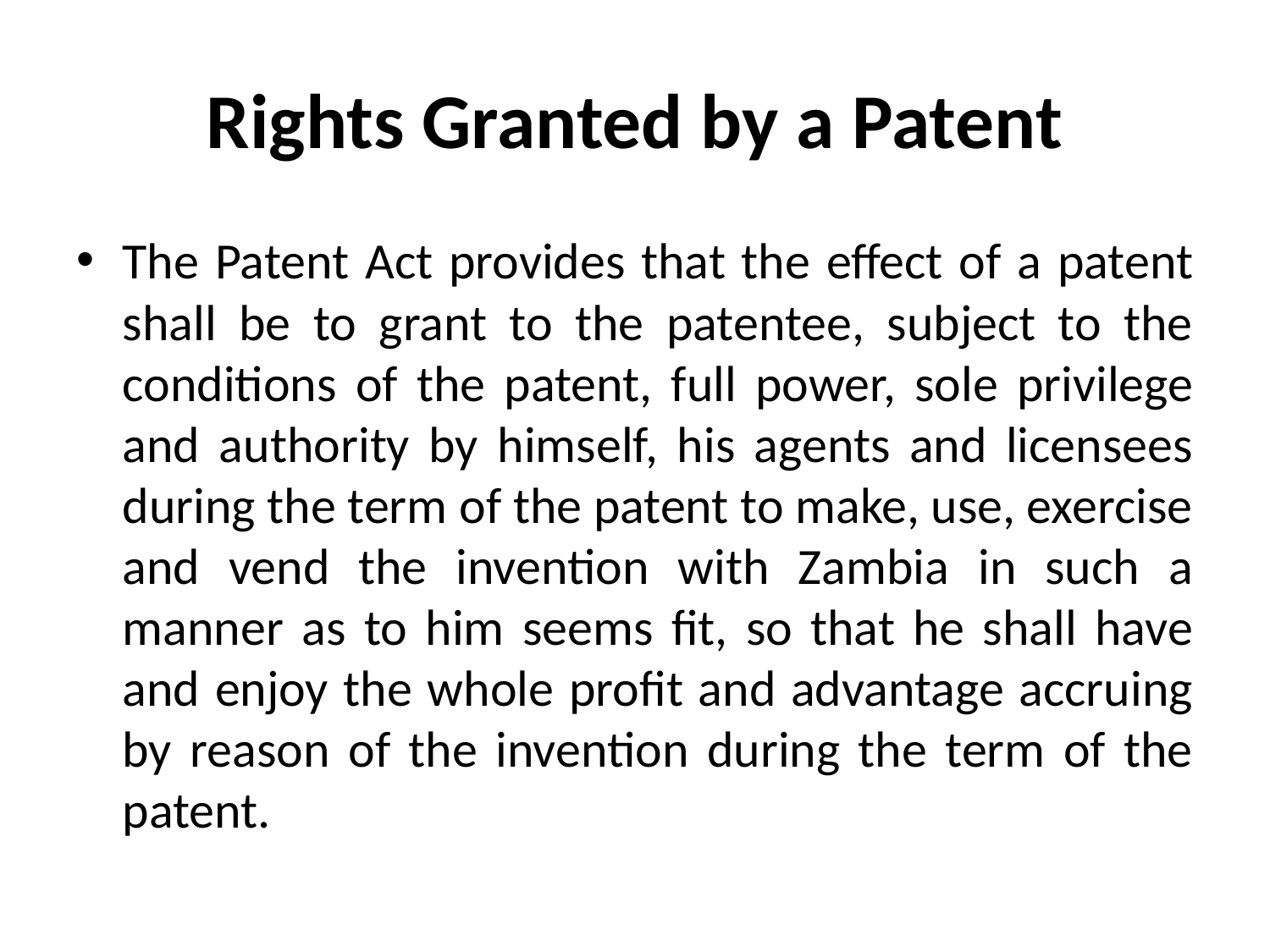

# Rights Granted by a Patent
The Patent Act provides that the effect of a patent shall be to grant to the patentee, subject to the conditions of the patent, full power, sole privilege and authority by himself, his agents and licensees during the term of the patent to make, use, exercise and vend the invention with Zambia in such a manner as to him seems fit, so that he shall have and enjoy the whole profit and advantage accruing by reason of the invention during the term of the patent.